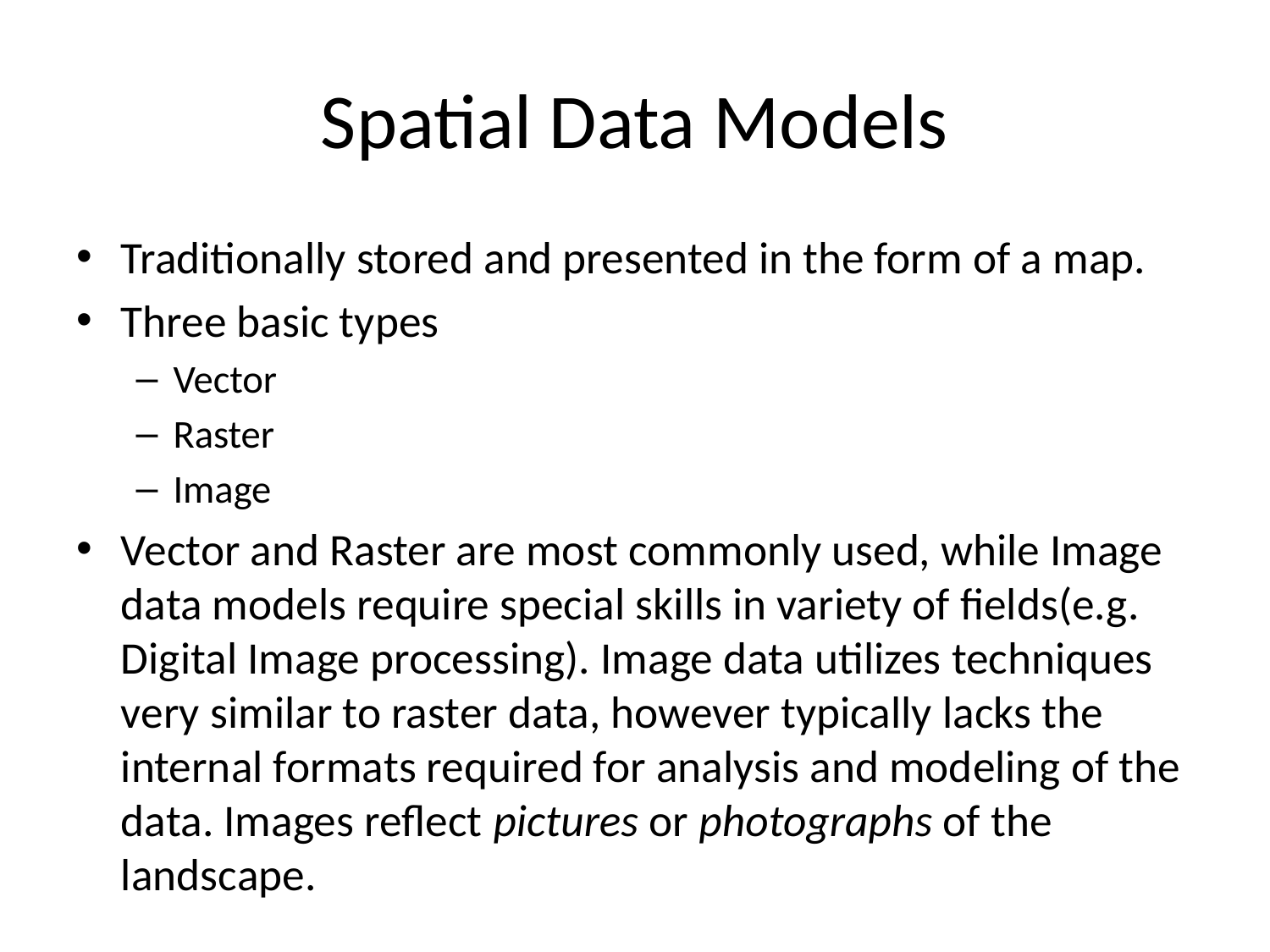

# Spatial Data Models
Traditionally stored and presented in the form of a map.
Three basic types
Vector
Raster
Image
Vector and Raster are most commonly used, while Image data models require special skills in variety of fields(e.g. Digital Image processing). Image data utilizes techniques very similar to raster data, however typically lacks the internal formats required for analysis and modeling of the data. Images reflect pictures or photographs of the landscape.